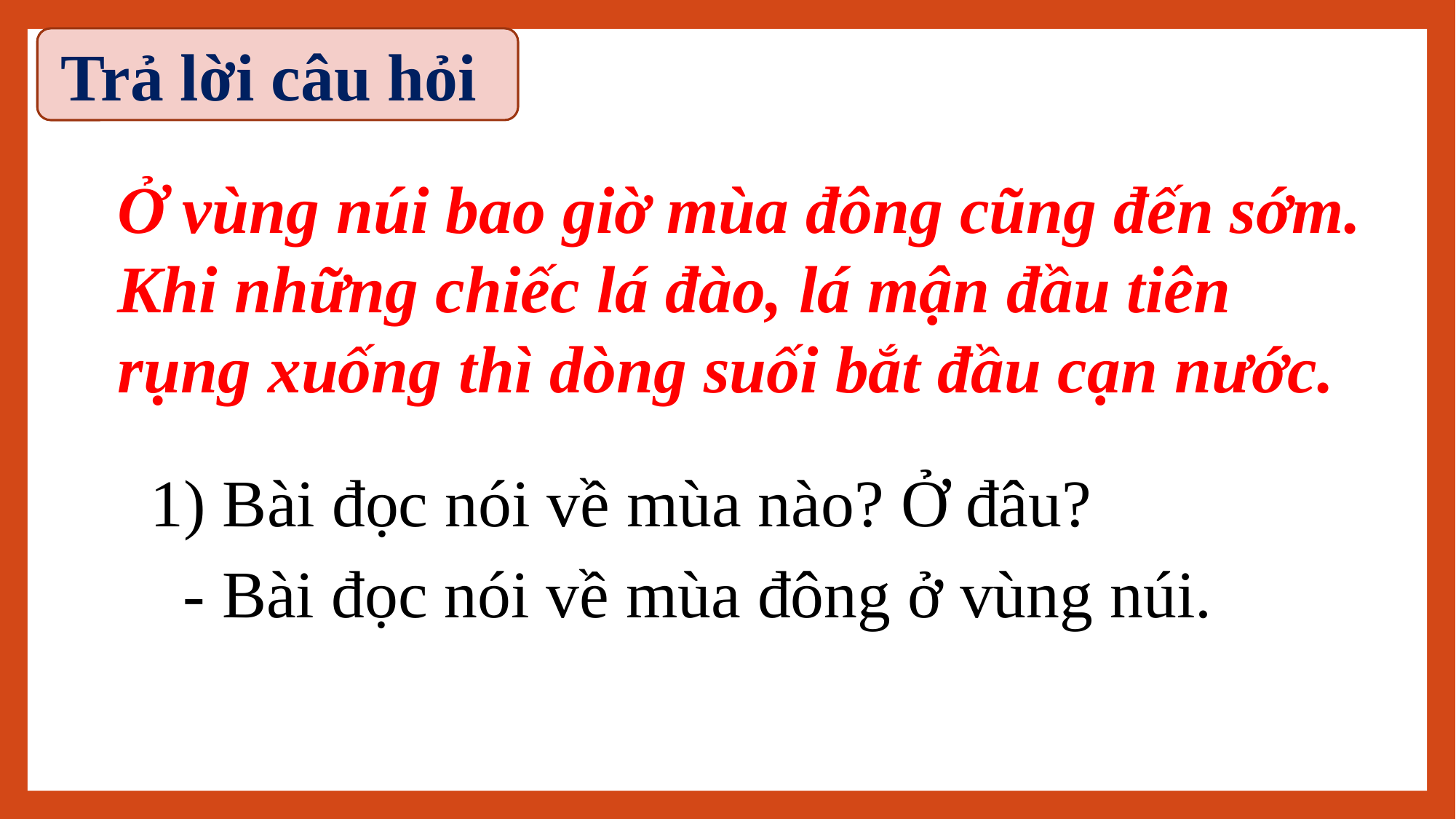

Trả lời câu hỏi

Ở vùng núi bao giờ mùa đông cũng đến sớm.
Khi những chiếc lá đào, lá mận đầu tiên
rụng xuống thì dòng suối bắt đầu cạn nước.
1) Bài đọc nói về mùa nào? Ở đâu?
- Bài đọc nói về mùa đông ở vùng núi.